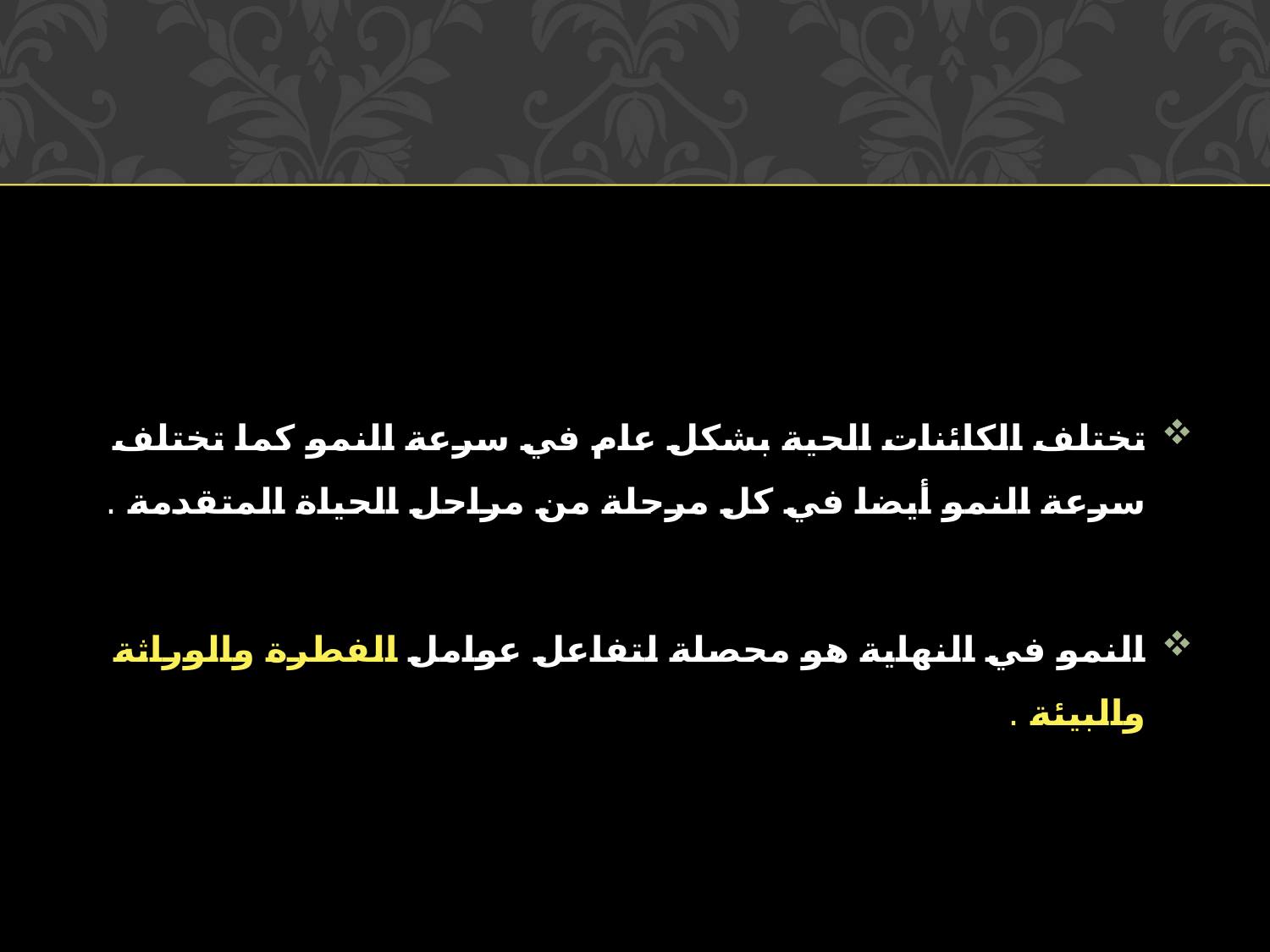

تختلف الكائنات الحية بشكل عام في سرعة النمو كما تختلف سرعة النمو أيضا في كل مرحلة من مراحل الحياة المتقدمة .

النمو في النهاية هو محصلة لتفاعل عوامل الفطرة والوراثة والبيئة .